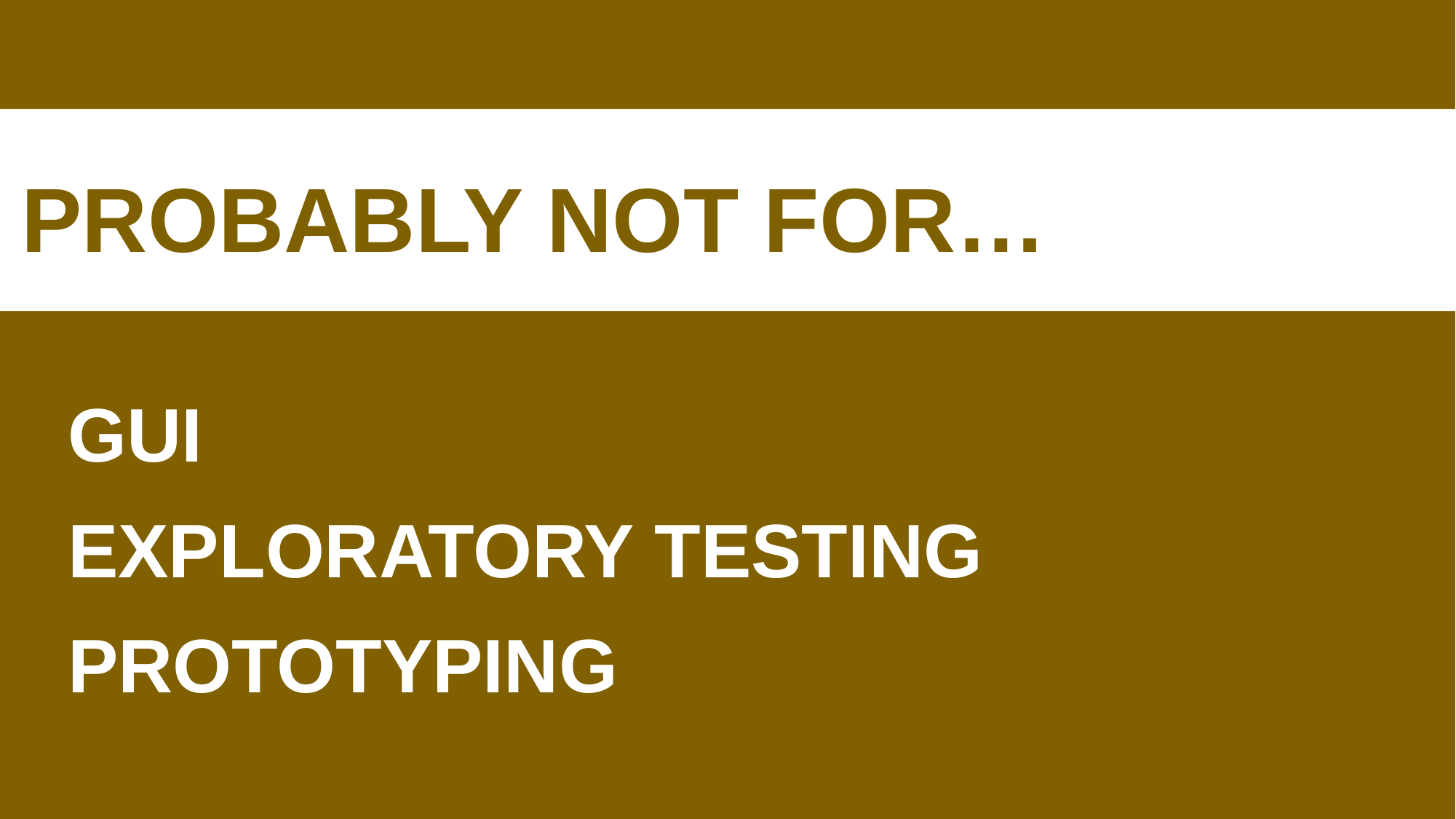

# PROBABLY NOT FOR…
GUI
EXPLORATORY TESTING
PROTOTYPING